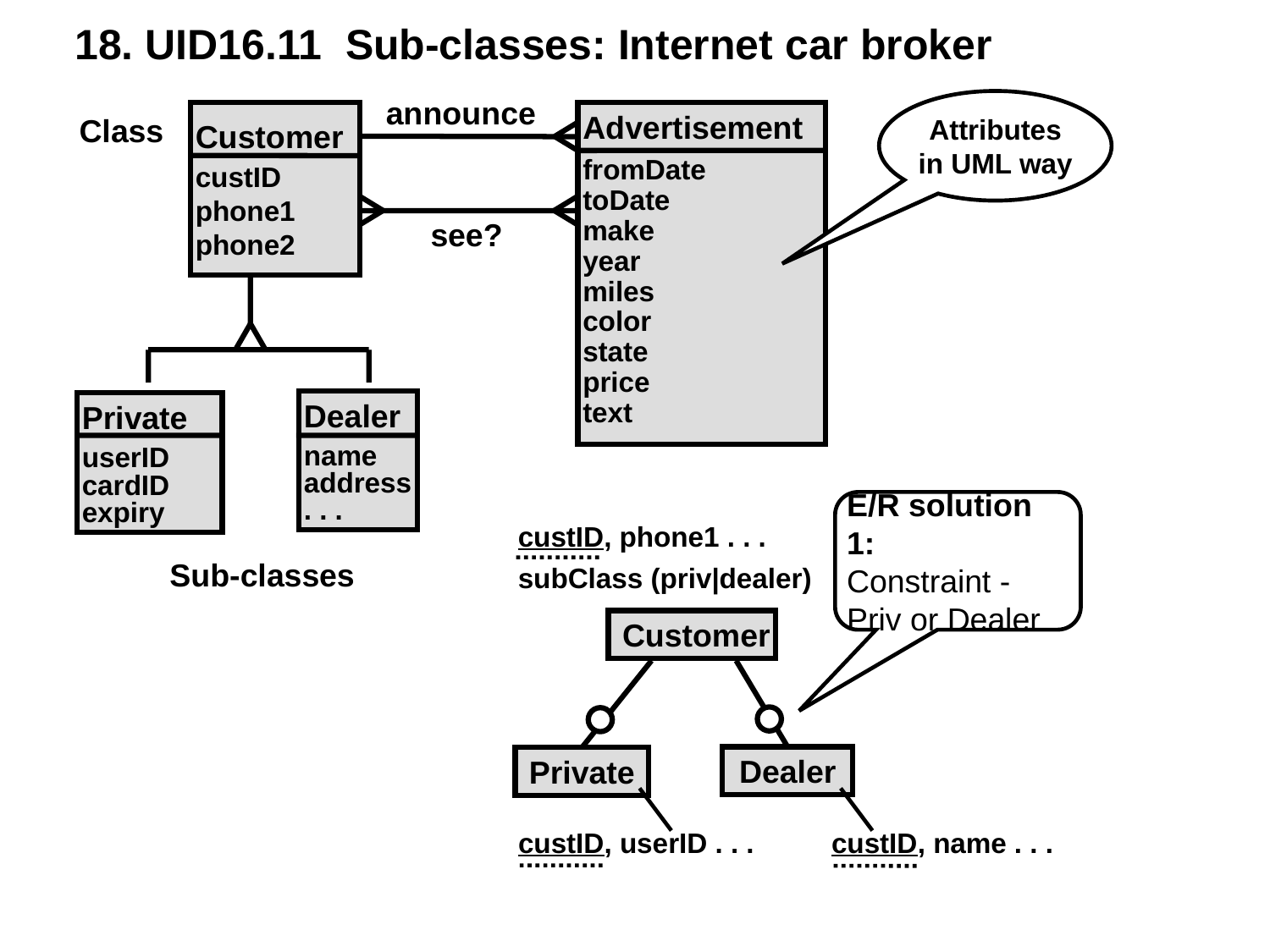

18. UID16.11  Sub-classes: Internet car broker
announce
Attributes
in UML way
Customer
custID
phone1
phone2
Advertisement
fromDate
toDate
make
year
miles
color
state
price
text
Class

see?

Private
userID
cardID
expiry
Dealer
name
address
. . .

Sub-classes
E/R solution 1:
Constraint -
Priv or Dealer
custID, phone1 . . .
subClass (priv|dealer)

 Customer

 Dealer
 Private

custID, userID . . .

custID, name . . .